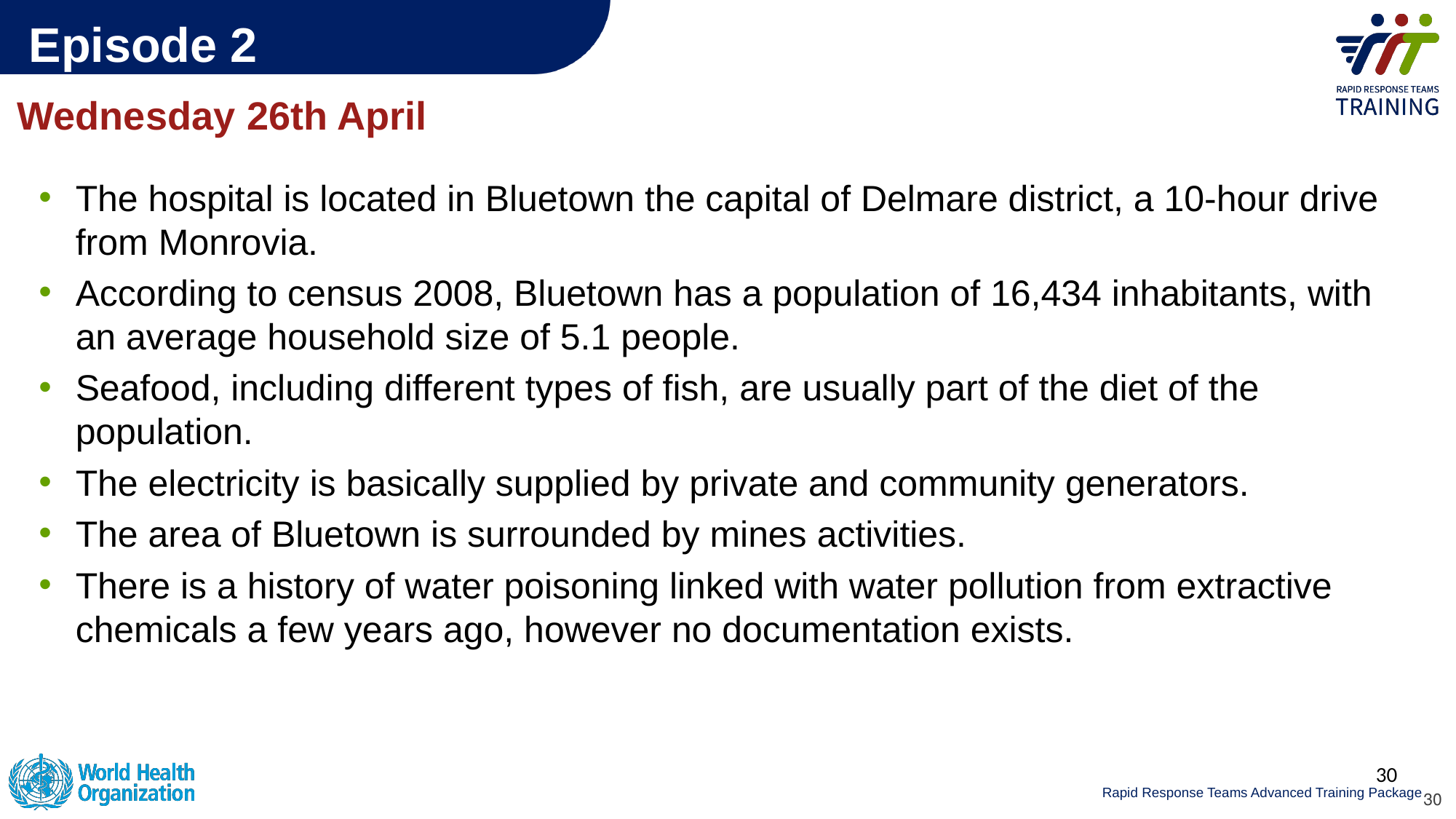

# Episode 2
Wednesday 26th April
The hospital is located in Bluetown the capital of Delmare district, a 10-hour drive from Monrovia.
According to census 2008, Bluetown has a population of 16,434 inhabitants, with an average household size of 5.1 people.
Seafood, including different types of fish, are usually part of the diet of the population.
The electricity is basically supplied by private and community generators.
The area of Bluetown is surrounded by mines activities.
There is a history of water poisoning linked with water pollution from extractive chemicals a few years ago, however no documentation exists.

30